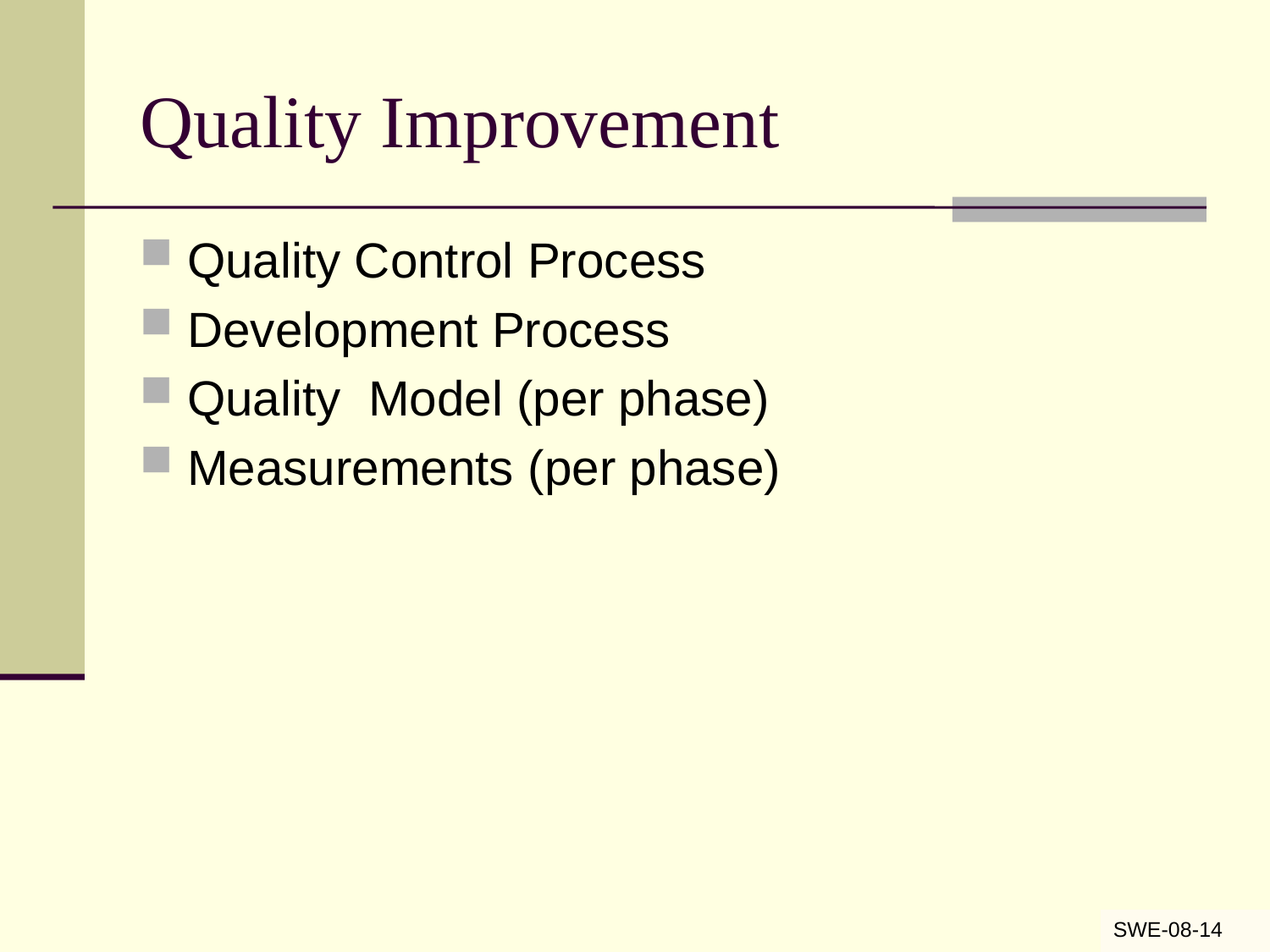

# Quality Improvement
Quality Control Process
Development Process
Quality  Model (per phase)
Measurements (per phase)